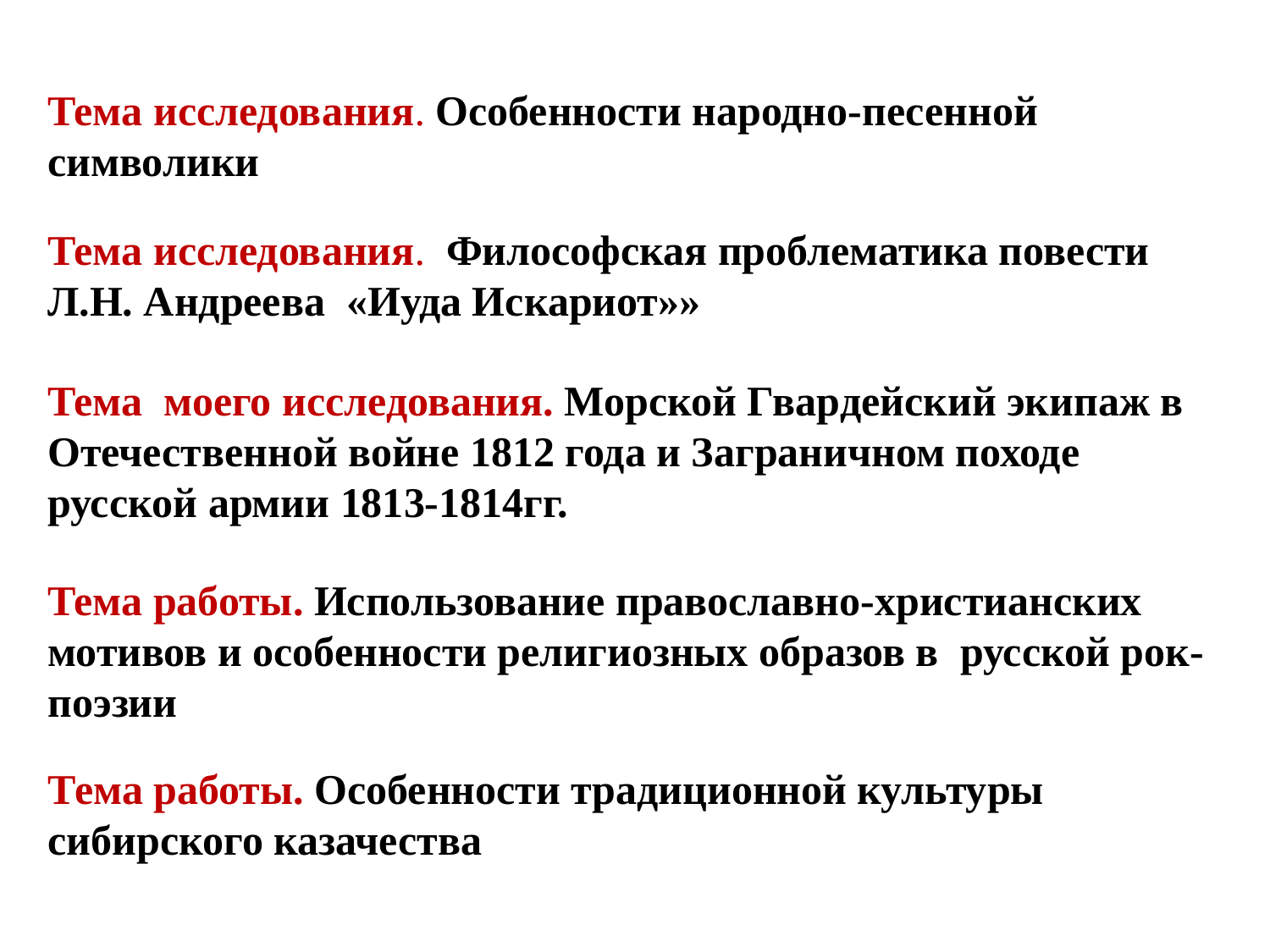

Тема исследования. Особенности народно-песенной символики
Тема исследования.  Философская проблематика повести Л.Н. Андреева  «Иуда Искариот»»
Тема  моего исследования. Морской Гвардейский экипаж в Отечественной войне 1812 года и Заграничном походе русской армии 1813-1814гг.
Тема работы. Использование православно-христианских мотивов и особенности религиозных образов в  русской рок-поэзии
 Тема работы. Особенности традиционной культуры
 сибирского казачества